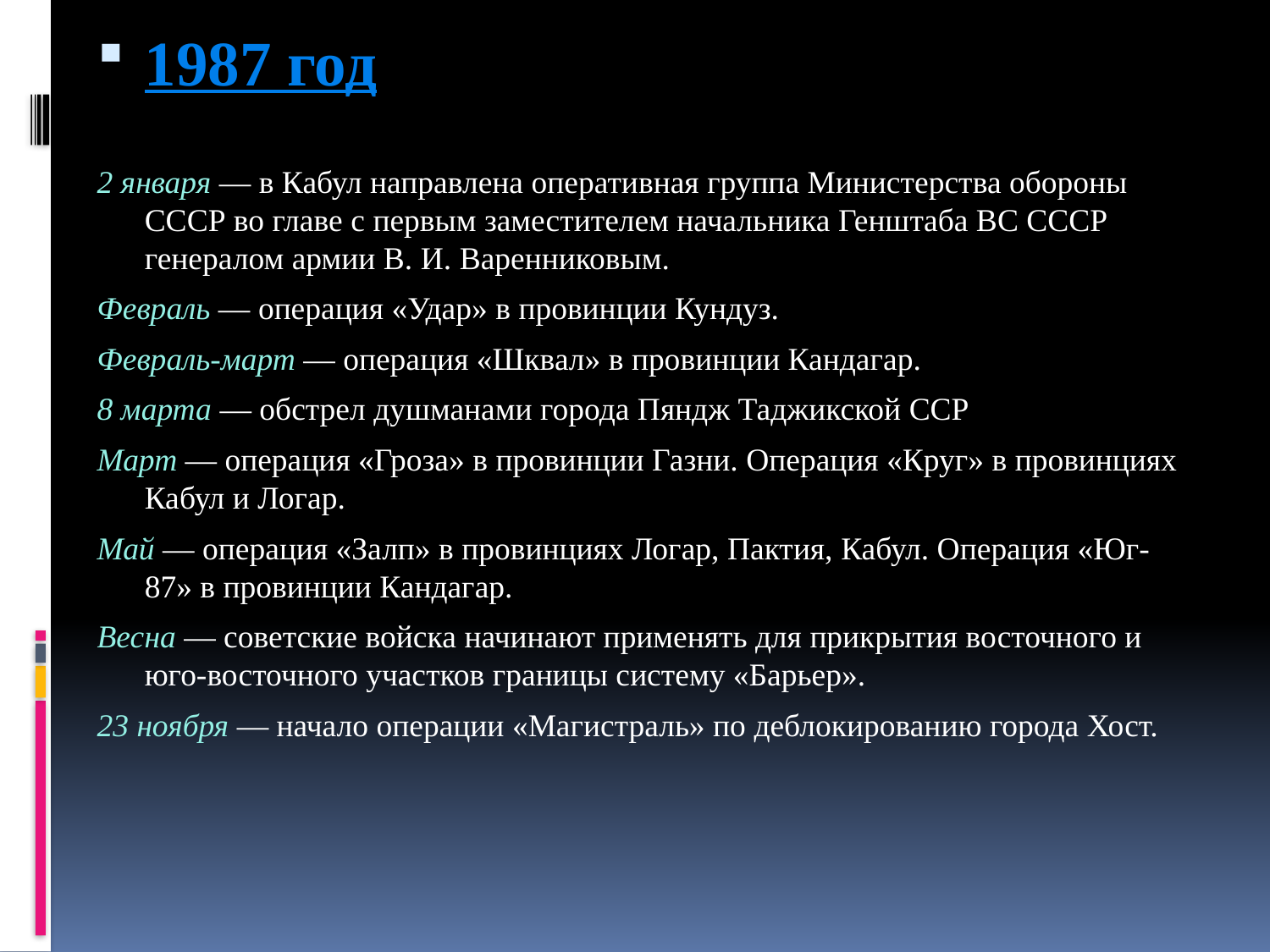

1987 год

2 января — в Кабул направлена оперативная группа Министерства обороны СССР во главе с первым заместителем начальника Генштаба ВС СССР генералом армии В. И. Варенниковым.
Февраль — операция «Удар» в провинции Кундуз.
Февраль-март — операция «Шквал» в провинции Кандагар.
8 марта — обстрел душманами города Пяндж Таджикской ССР
Март — операция «Гроза» в провинции Газни. Операция «Круг» в провинциях Кабул и Логар.
Май — операция «Залп» в провинциях Логар, Пактия, Кабул. Операция «Юг-87» в провинции Кандагар.
Весна — советские войска начинают применять для прикрытия восточного и юго-восточного участков границы систему «Барьер».
23 ноября — начало операции «Магистраль» по деблокированию города Хост.